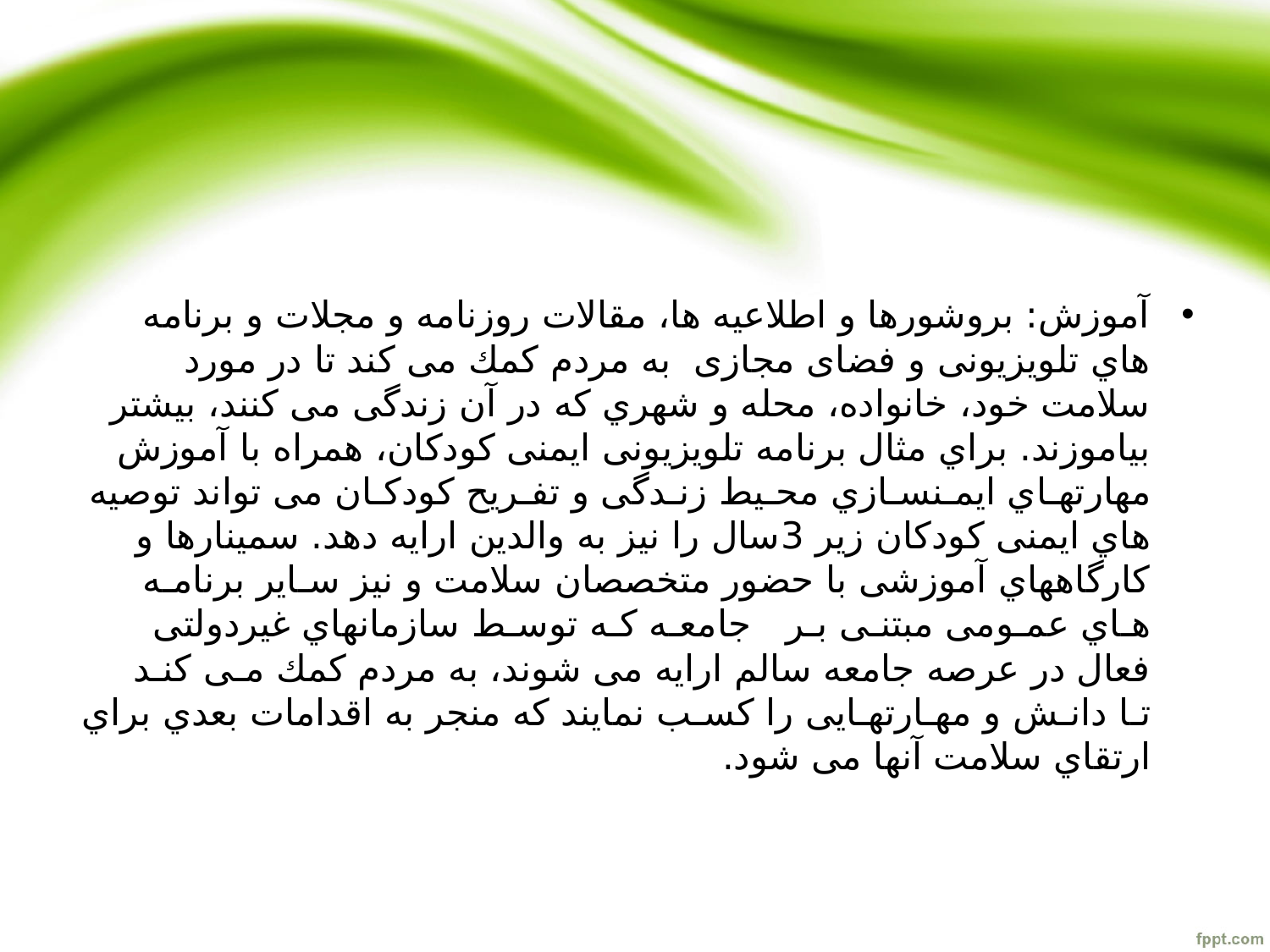

#
آموزش: بروشورها و اطلاعیه ها، مقالات روزنامه و مجلات و برنامه هاي تلویزیونی و فضای مجازی  به مردم کمك می کند تا در مورد سلامت خود، خانواده، محله و شهري که در آن زندگی می کنند، بیشتر بیاموزند. براي مثال برنامه تلویزیونی ایمنی کودکان، همراه با آموزش مهارتهـاي ایمـنسـازي محـیط زنـدگی و تفـریح کودکـان می تواند توصیه هاي ایمنی کودکان زیر 3سال را نیز به والدین ارایه دهد. سمینارها و کارگاههاي آموزشی با حضور متخصصان سلامت و نیز سـایر برنامـه هـاي عمـومی مبتنـی بـر   جامعـه کـه توسـط سازمانهاي غیردولتی فعال در عرصه جامعه سالم ارایه می شوند، به مردم کمك مـی کنـد    تـا دانـش و مهـارتهـایی را کسـب نمایند که منجر به اقدامات بعدي براي ارتقاي سلامت آنها می شود.